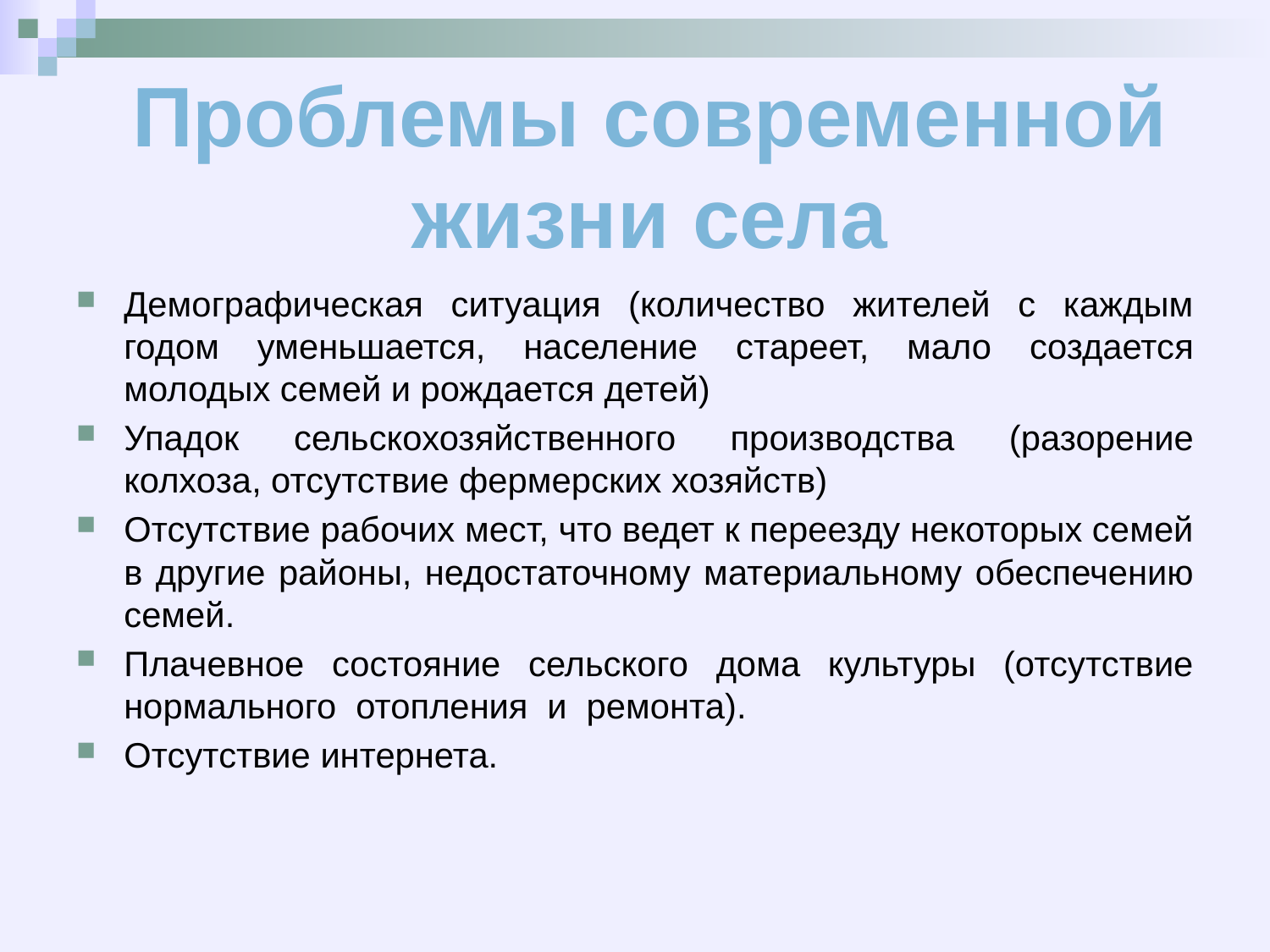

Проблемы современной жизни села
Демографическая ситуация (количество жителей с каждым годом уменьшается, население стареет, мало создается молодых семей и рождается детей)
Упадок сельскохозяйственного производства (разорение колхоза, отсутствие фермерских хозяйств)
Отсутствие рабочих мест, что ведет к переезду некоторых семей в другие районы, недостаточному материальному обеспечению семей.
Плачевное состояние сельского дома культуры (отсутствие нормального  отопления  и  ремонта).
Отсутствие интернета.